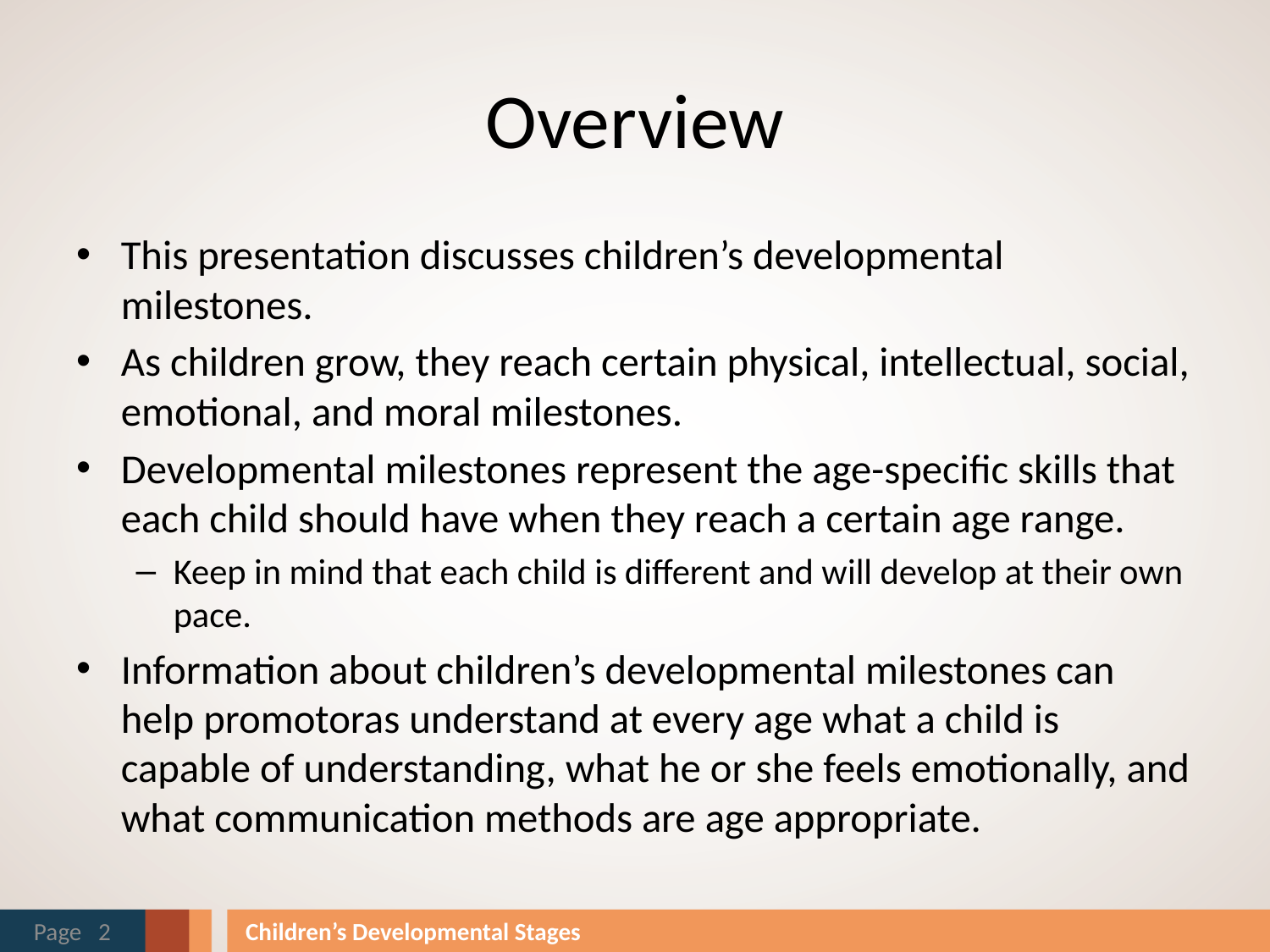

# Overview
This presentation discusses children’s developmental milestones.
As children grow, they reach certain physical, intellectual, social, emotional, and moral milestones.
Developmental milestones represent the age-specific skills that each child should have when they reach a certain age range.
Keep in mind that each child is different and will develop at their own pace.
Information about children’s developmental milestones can help promotoras understand at every age what a child is capable of understanding, what he or she feels emotionally, and what communication methods are age appropriate.
Page   2
Children’s Developmental Stages